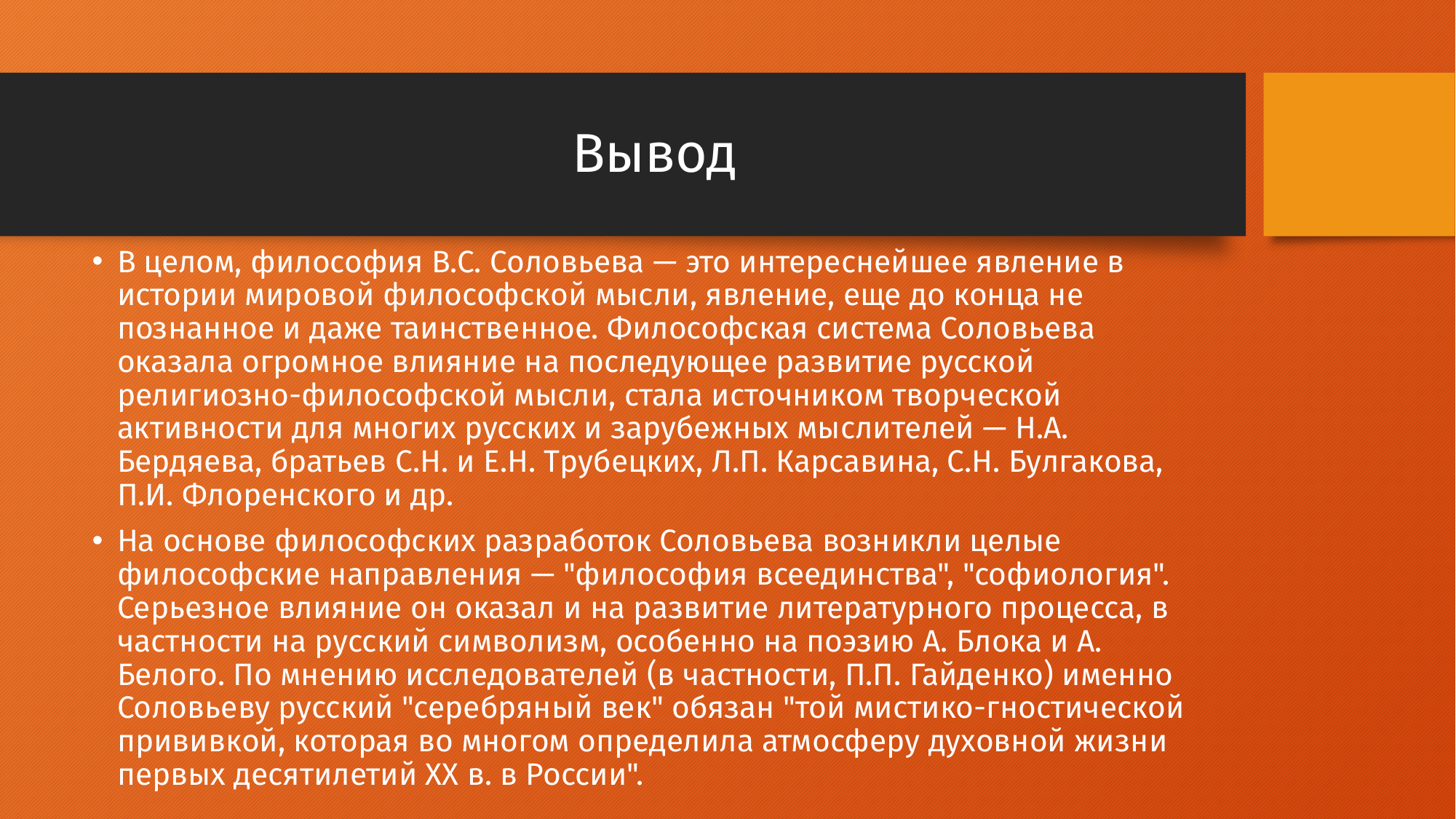

# Вывод
В целом, философия В.С. Соловьева — это интереснейшее явление в истории мировой философской мысли, явление, еще до конца не познанное и даже таинственное. Философская система Соловьева оказала огромное влияние на последующее развитие русской религиозно-философской мысли, стала источником творческой активности для многих русских и зарубежных мыслителей — Н.А. Бердяева, братьев С.Н. и Е.Н. Трубецких, Л.П. Карсавина, С.Н. Булгакова, П.И. Флоренского и др.
На основе философских разработок Соловьева возникли целые философские направления — "философия всеединства", "софиология". Серьезное влияние он оказал и на развитие литературного процесса, в частности на русский символизм, особенно на поэзию А. Блока и А. Белого. По мнению исследователей (в частности, П.П. Гайденко) именно Соловьеву русский "серебряный век" обязан "той мистико-гностической прививкой, которая во многом определила атмосферу духовной жизни первых десятилетий XX в. в России".